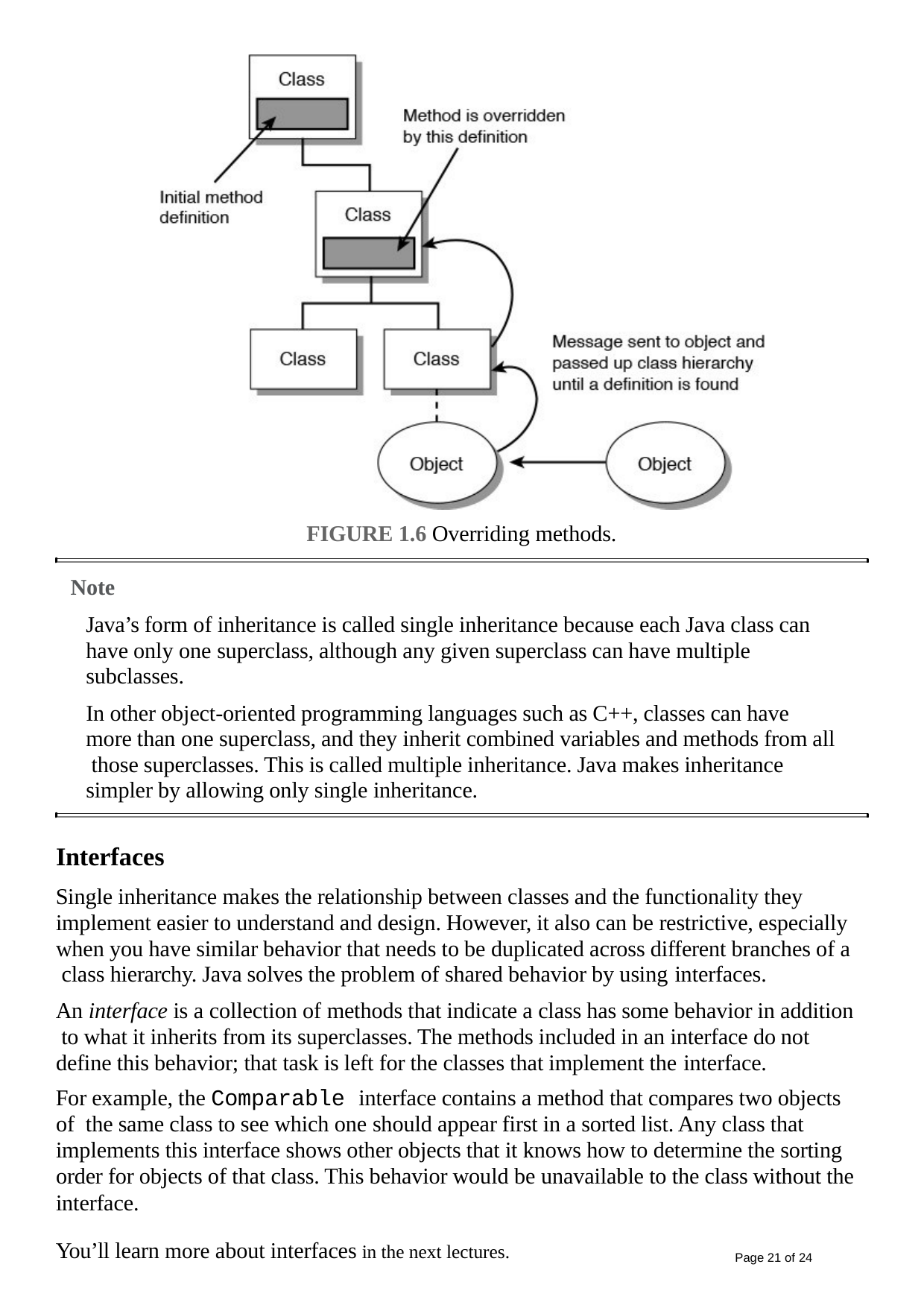

FIGURE 1.6 Overriding methods.

Note
Java’s form of inheritance is called single inheritance because each Java class can  have only one superclass, although any given superclass can have multiple  subclasses.
In other object-oriented programming languages such as C++, classes can have  more than one superclass, and they inherit combined variables and methods from all  those superclasses. This is called multiple inheritance. Java makes inheritance  simpler by allowing only single inheritance.

Interfaces
Single inheritance makes the relationship between classes and the functionality they  implement easier to understand and design. However, it also can be restrictive, especially  when you have similar behavior that needs to be duplicated across different branches of a  class hierarchy. Java solves the problem of shared behavior by using interfaces.
An interface is a collection of methods that indicate a class has some behavior in addition  to what it inherits from its superclasses. The methods included in an interface do not  define this behavior; that task is left for the classes that implement the interface.
For example, the Comparable interface contains a method that compares two objects of  the same class to see which one should appear first in a sorted list. Any class that  implements this interface shows other objects that it knows how to determine the sorting  order for objects of that class. This behavior would be unavailable to the class without the  interface.
You’ll learn more about interfaces in the next lectures.

Page 21 of 24